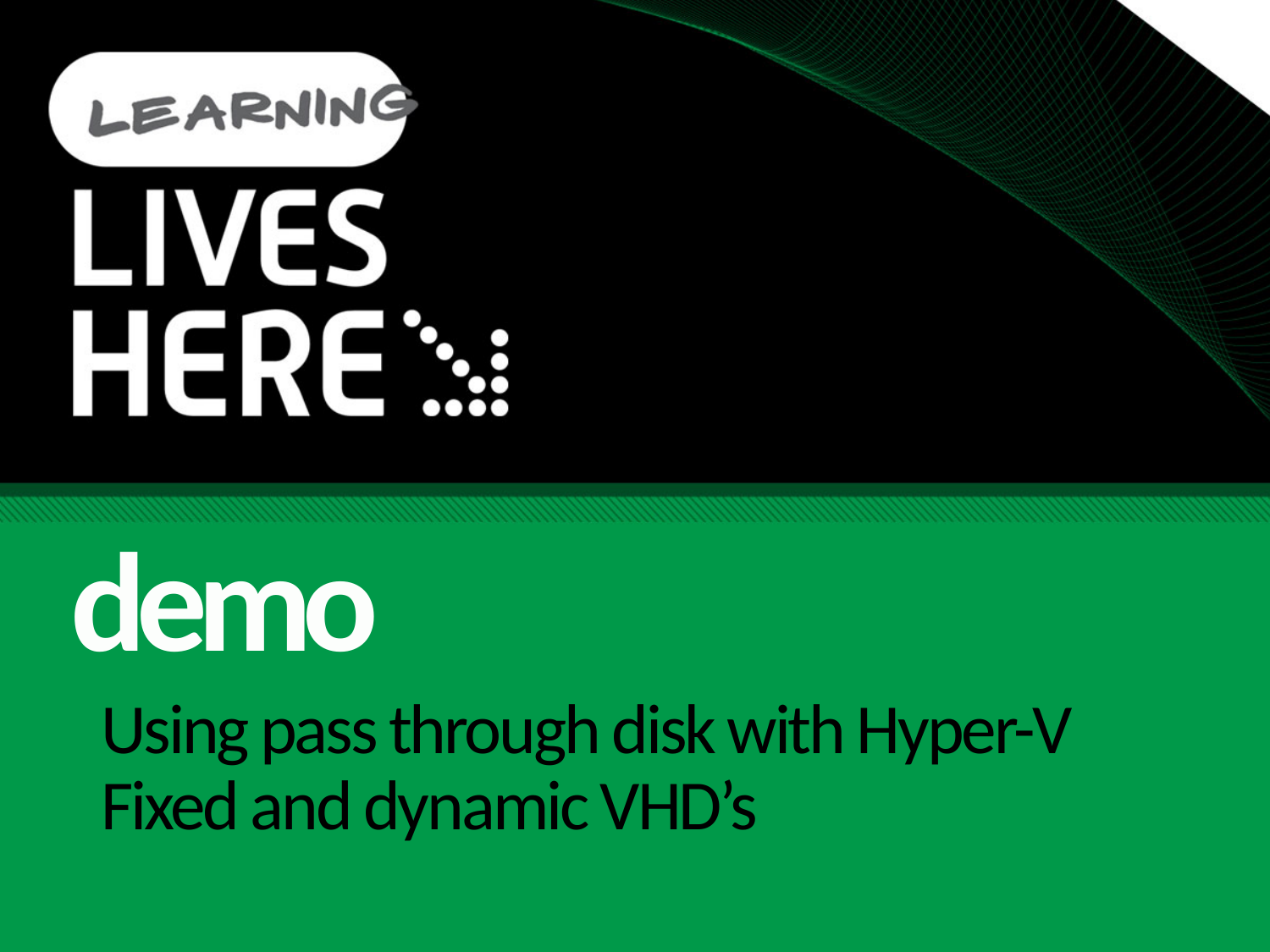

demo
# Using pass through disk with Hyper-V Fixed and dynamic VHD’s